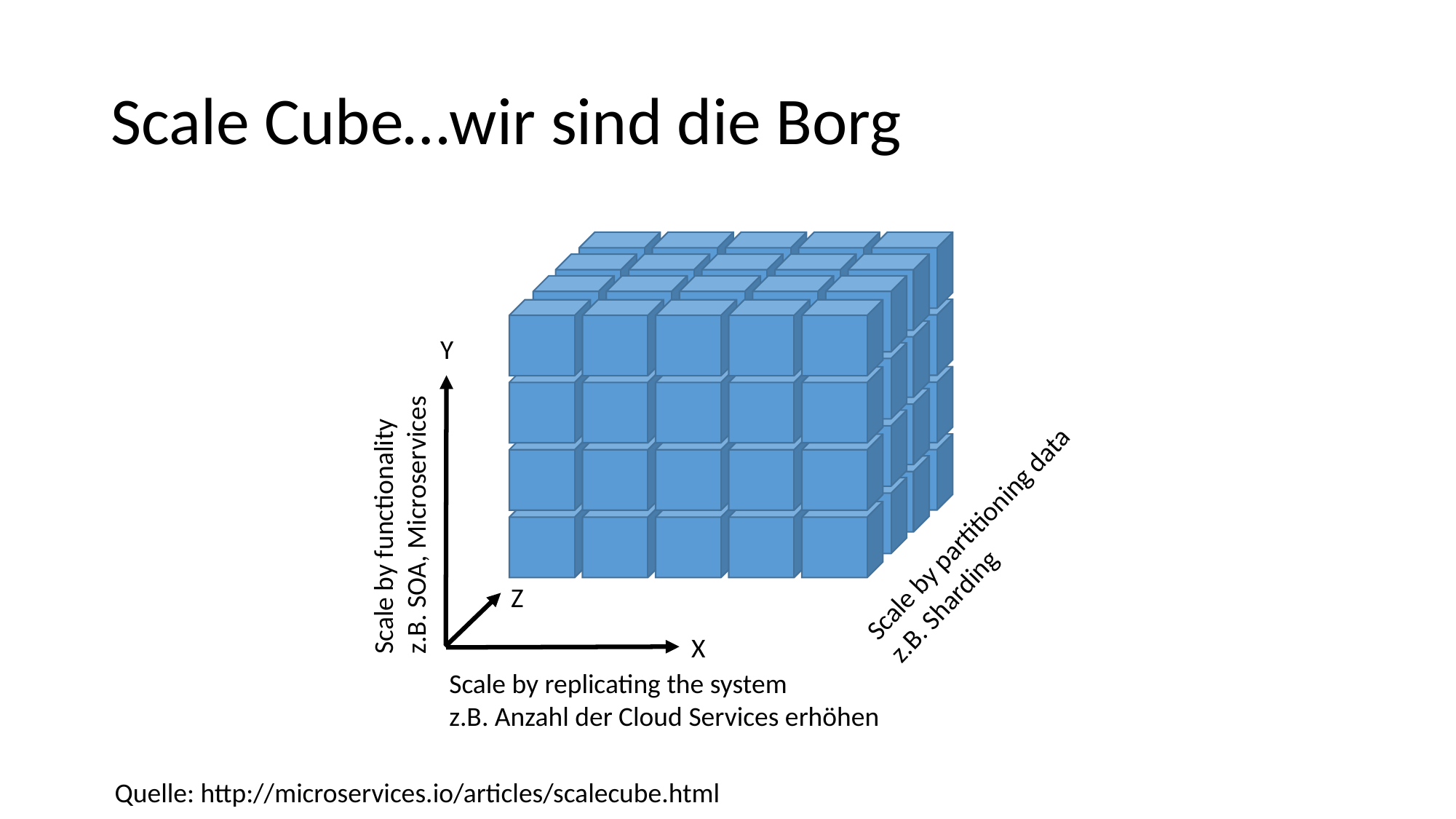

# Scale Cube…wir sind die Borg

Y

Scale by functionality
z.B. SOA, Microservices

Scale by partitioning data
z.B. Sharding
Z
X
Scale by replicating the system
z.B. Anzahl der Cloud Services erhöhen
Quelle: http://microservices.io/articles/scalecube.html